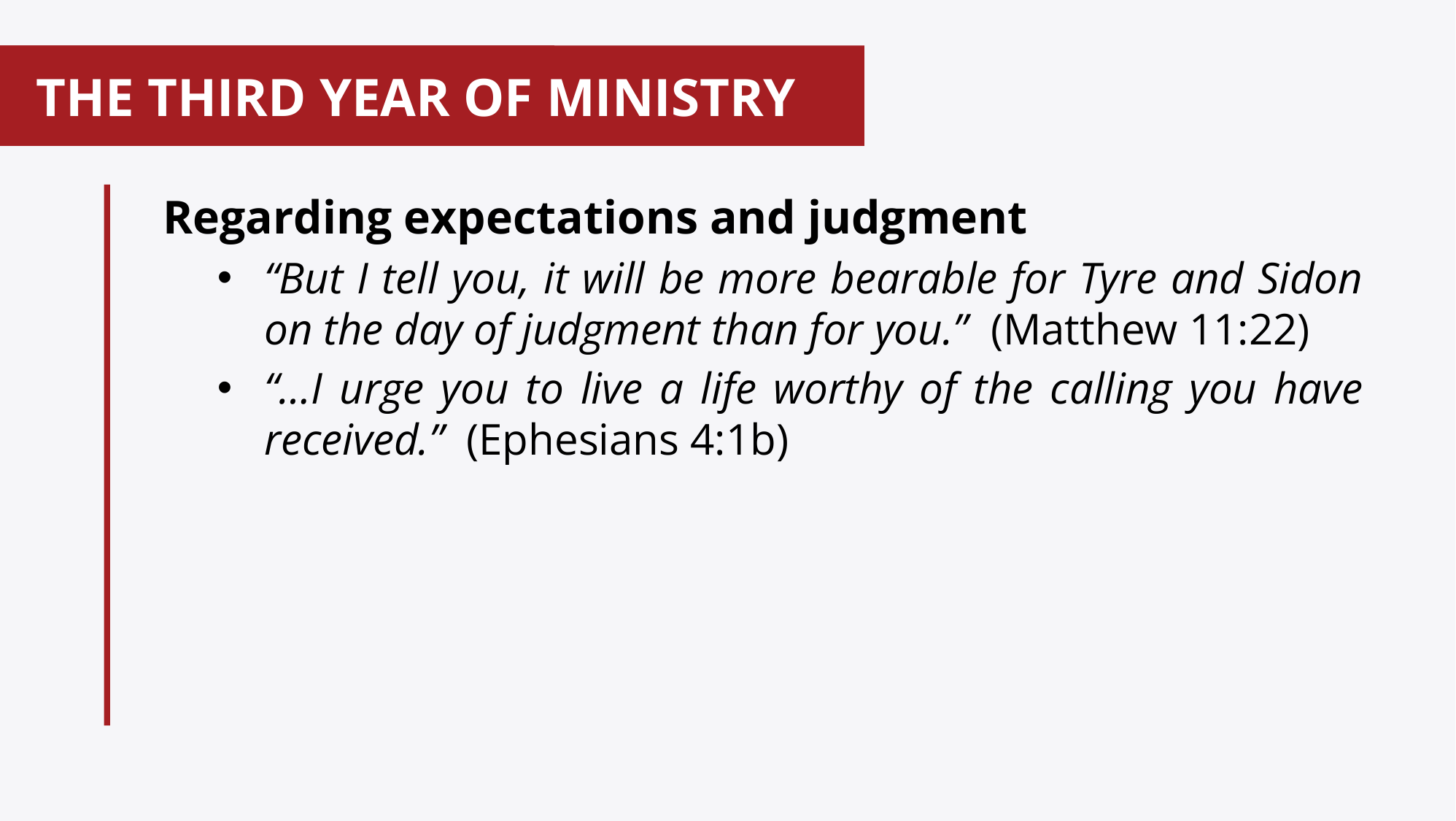

THE THIRD YEAR OF MINISTRY
#
 Regarding expectations and judgment
“But I tell you, it will be more bearable for Tyre and Sidon on the day of judgment than for you.”  (Matthew 11:22)
“…I urge you to live a life worthy of the calling you have received.”  (Ephesians 4:1b)